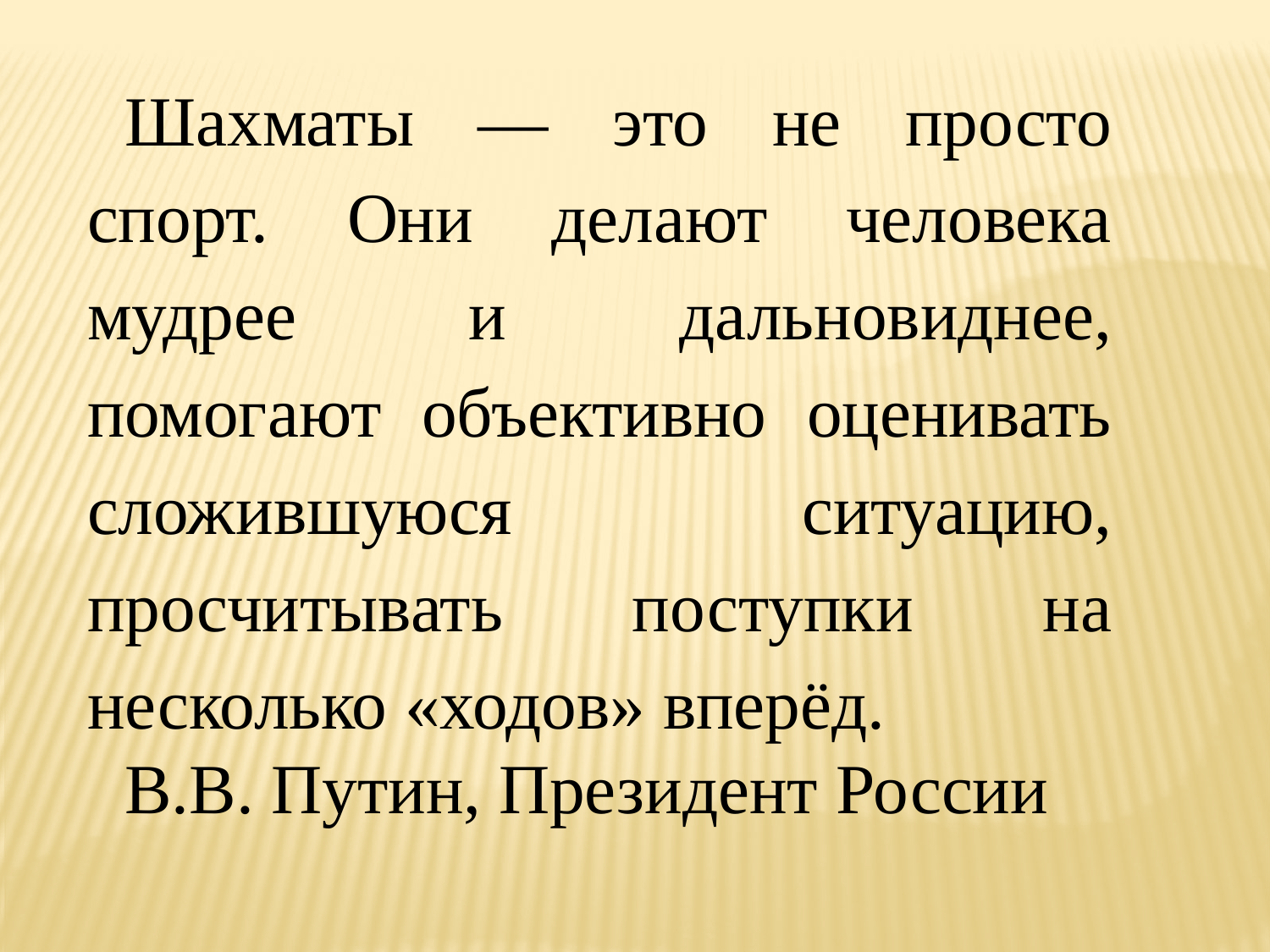

Шахматы — это не просто спорт. Они делают человека мудрее и дальновиднее, помогают объективно оценивать сложившуюся ситуацию, просчитывать поступки на несколько «ходов» вперёд.
В.В. Путин, Президент России